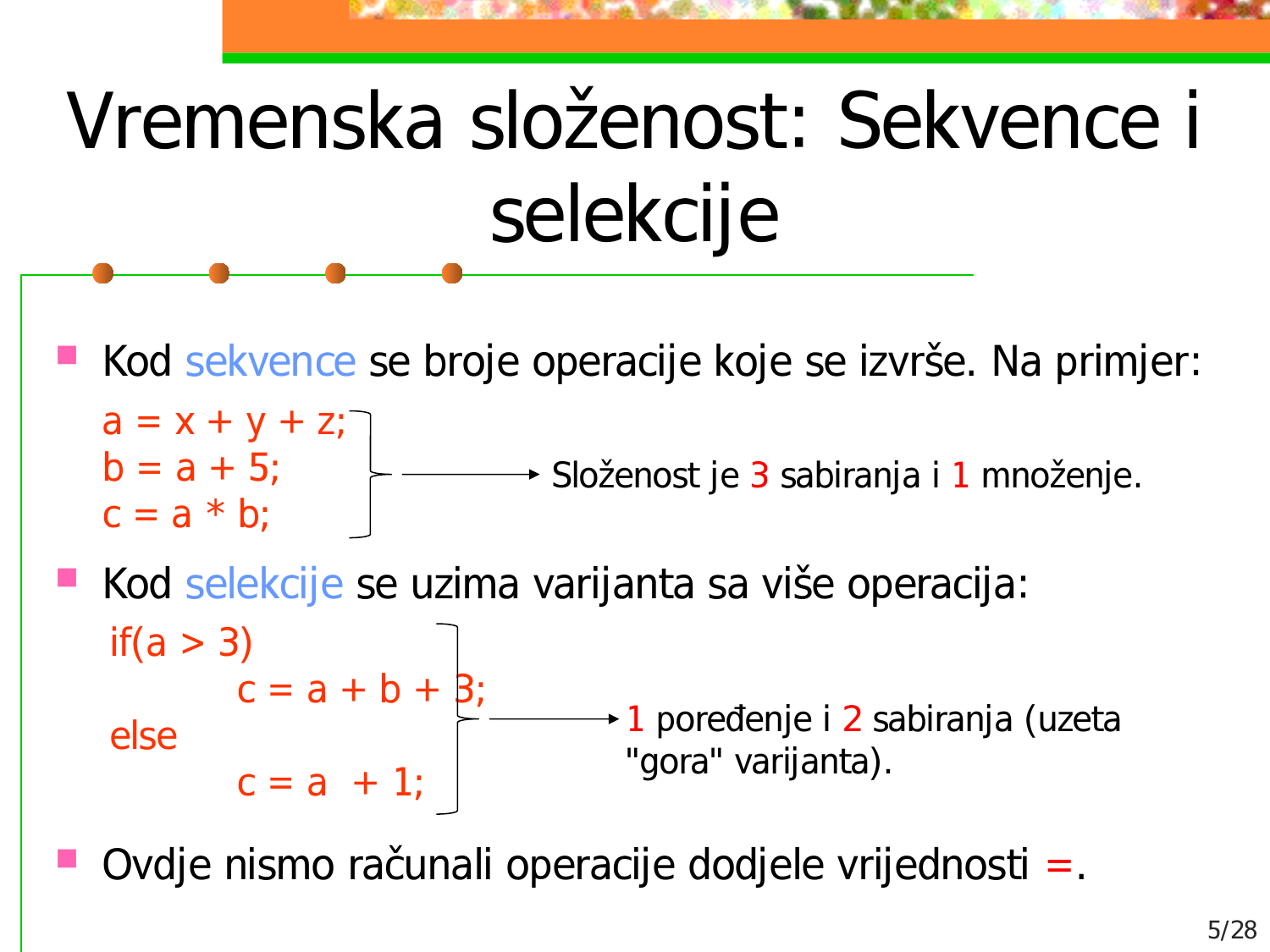

# Vremenska složenost: Sekvence i selekcije
Kod sekvence se broje operacije koje se izvrše. Na primjer:
a = x + y + z;
b = a + 5;
c = a * b;
Kod selekcije se uzima varijanta sa više operacija:
if(a > 3)
	c = a + b + 3;
else
	c = a  + 1;

Ovdje nismo računali operacije dodjele vrijednosti =.

Složenost je 3 sabiranja i 1 množenje.

1 poređenje i 2 sabiranja (uzeta "gora" varijanta).

5/28